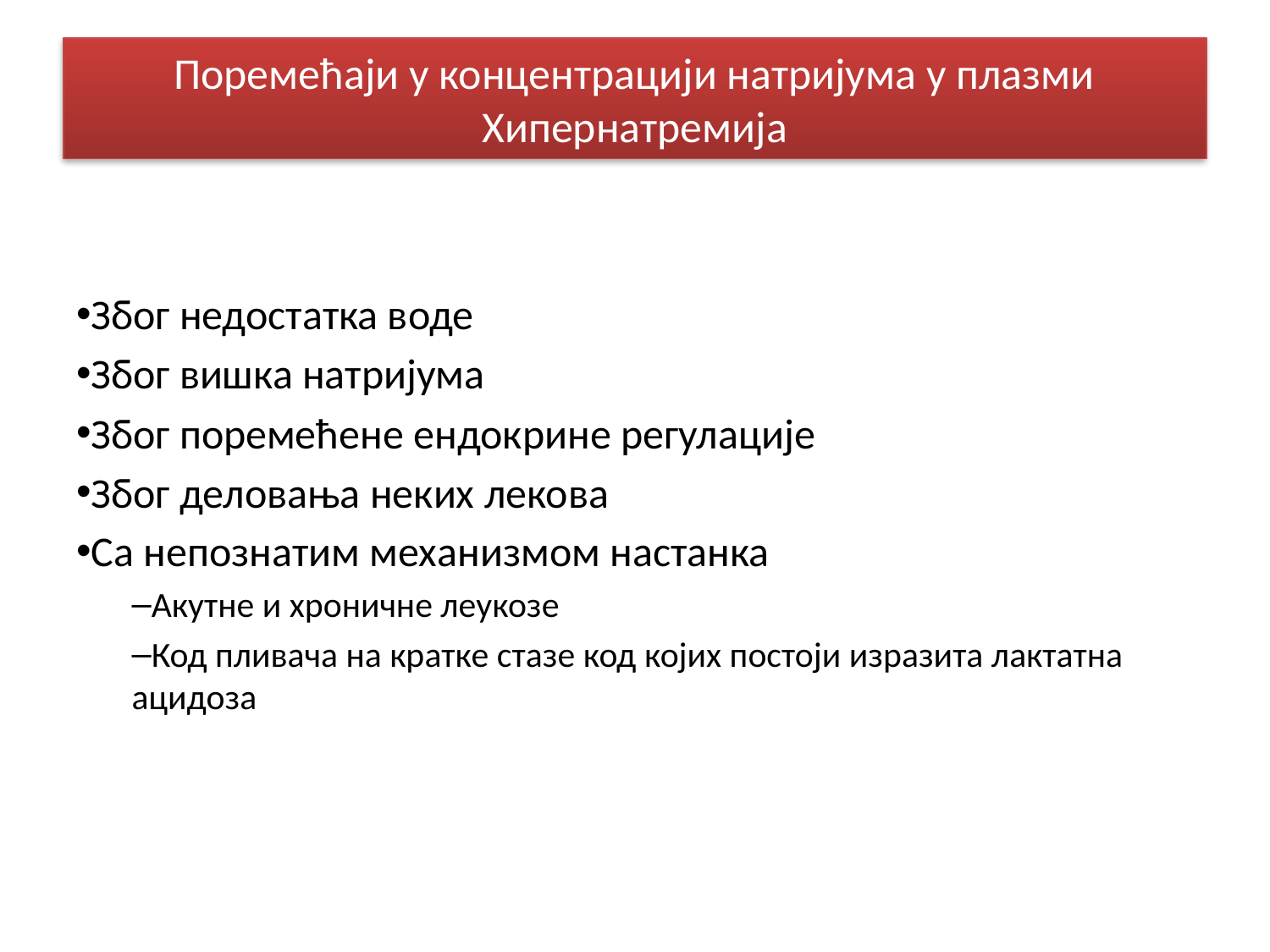

# Поремећаји у концентрацији натријума у плазми Хипернатремија

Због недостатка воде
Због вишка натријума
Због поремећене ендокрине регулације
Због деловања неких лекова
Са непознатим механизмом настанка
Акутне и хроничне леукозе
Код пливача на кратке стазе код којих постоји изразита лактатна ацидоза